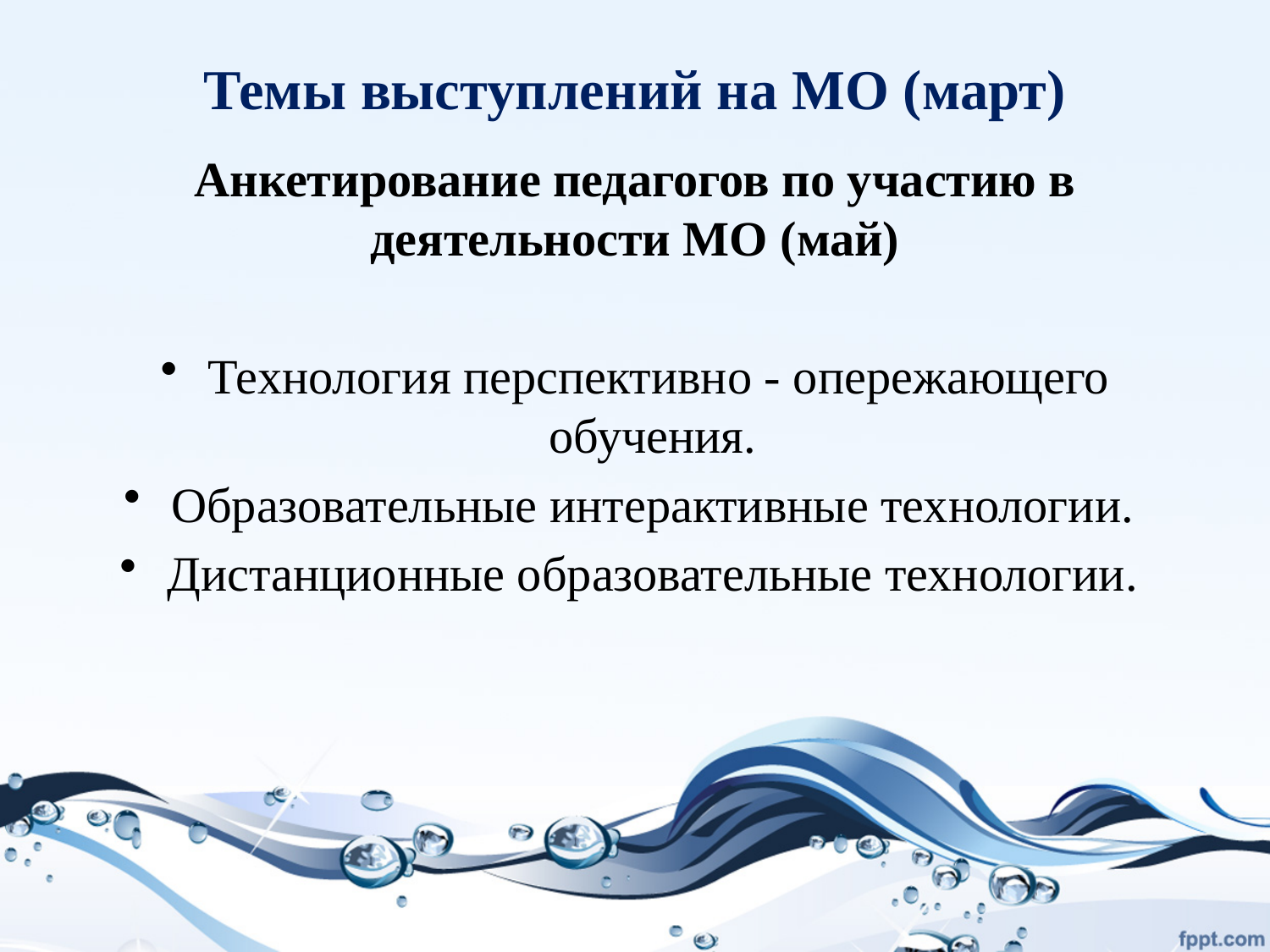

# Темы выступлений на МО (март)
Анкетирование педагогов по участию в деятельности МО (май)

Технология перспективно - опережающего обучения.
Образовательные интерактивные технологии.
Дистанционные образовательные технологии.